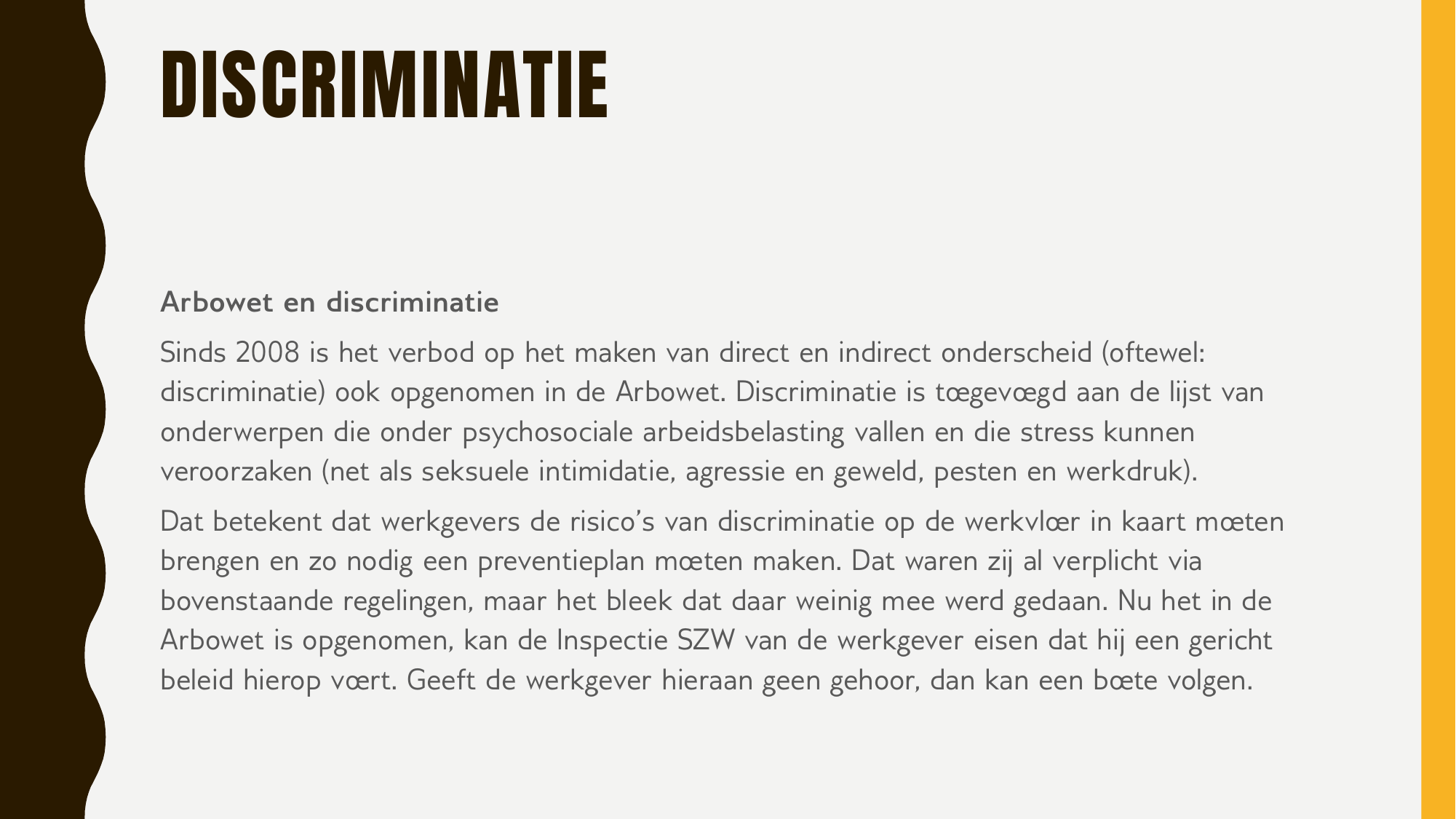

# discriminatie
Arbowet en discriminatie
Sinds 2008 is het verbod op het maken van direct en indirect onderscheid (oftewel: discriminatie) ook opgenomen in de Arbowet. Discriminatie is toegevoegd aan de lijst van onderwerpen die onder psychosociale arbeidsbelasting vallen en die stress kunnen veroorzaken (net als seksuele intimidatie, agressie en geweld, pesten en werkdruk).
Dat betekent dat werkgevers de risico’s van discriminatie op de werkvloer in kaart moeten brengen en zo nodig een preventieplan moeten maken. Dat waren zij al verplicht via bovenstaande regelingen, maar het bleek dat daar weinig mee werd gedaan. Nu het in de Arbowet is opgenomen, kan de Inspectie SZW van de werkgever eisen dat hij een gericht beleid hierop voert. Geeft de werkgever hieraan geen gehoor, dan kan een boete volgen.